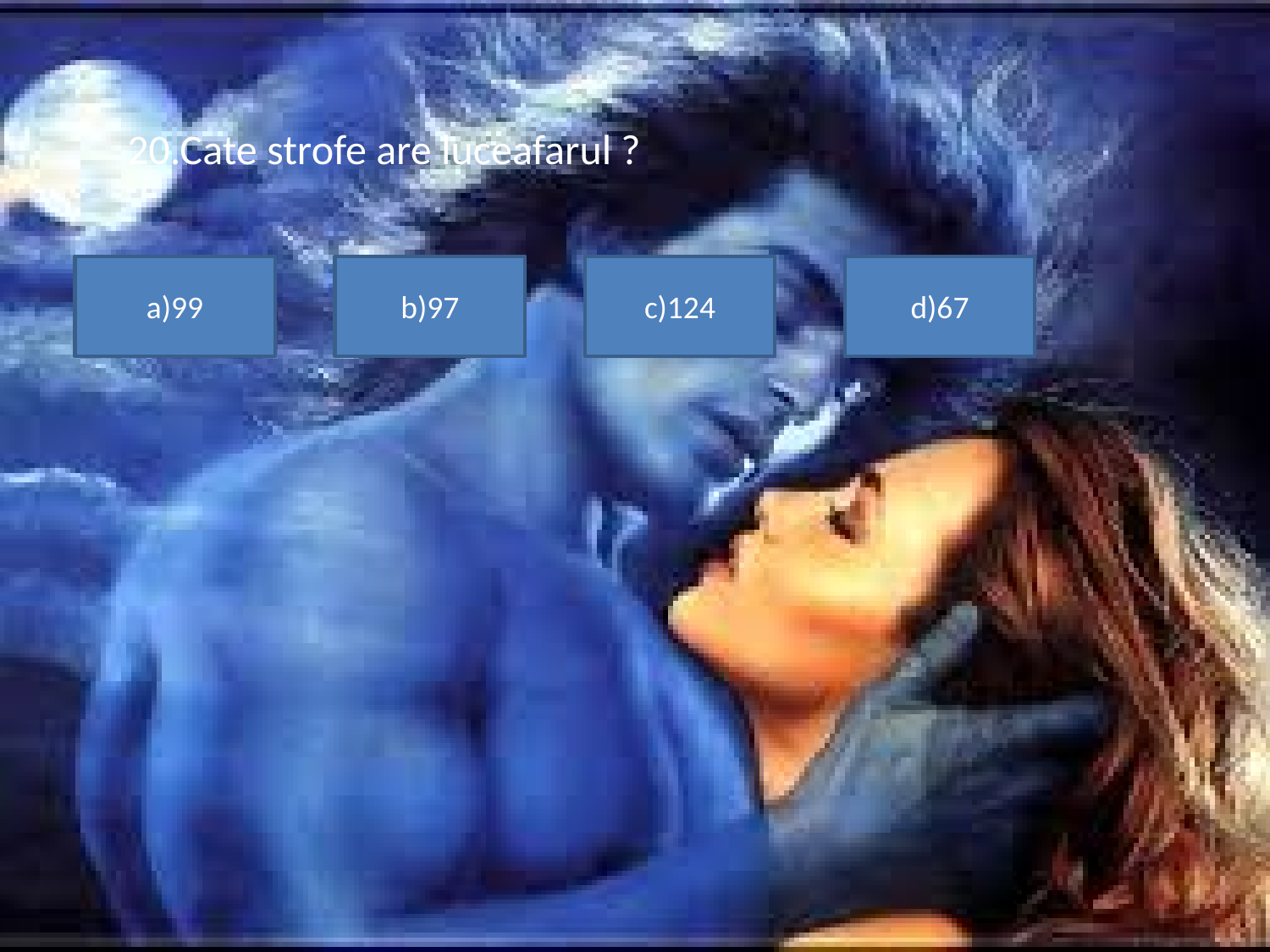

20.Cate strofe are luceafarul ?
a)99
b)97
c)124
d)67